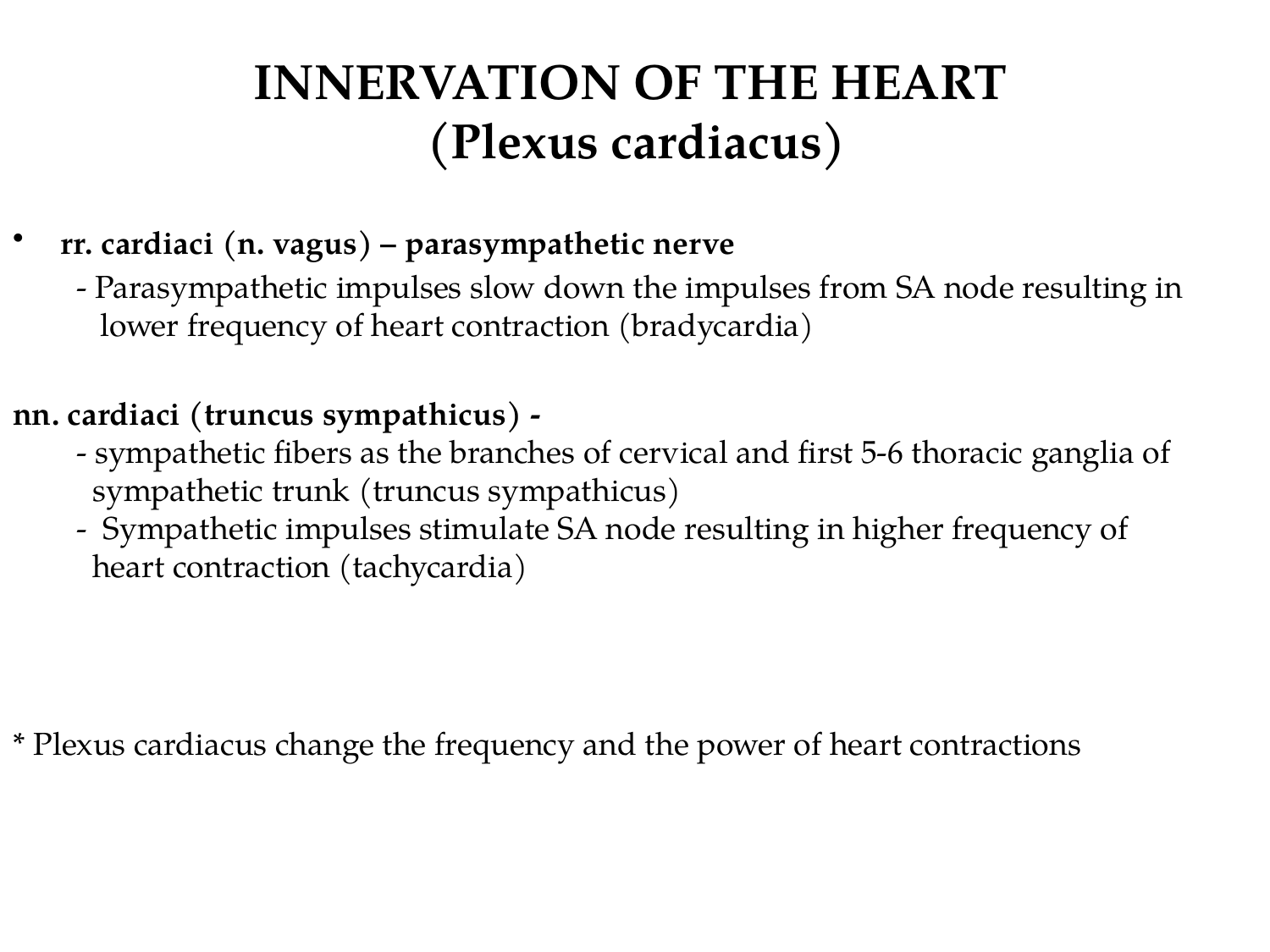

INNERVATION OF THE HEART
(Plexus cardiacus)
rr. cardiaci (n. vagus) – parasympathetic nerve
	  - Parasympathetic impulses slow down the impulses from SA node resulting in
     lower frequency of heart contraction (bradycardia)

nn. cardiaci (truncus sympathicus) -
  - sympathetic fibers as the branches of cervical and first 5-6 thoracic ganglia of
    sympathetic trunk (truncus sympathicus)
  -  Sympathetic impulses stimulate SA node resulting in higher frequency of
    heart contraction (tachycardia)

* Plexus cardiacus change the frequency and the power of heart contractions